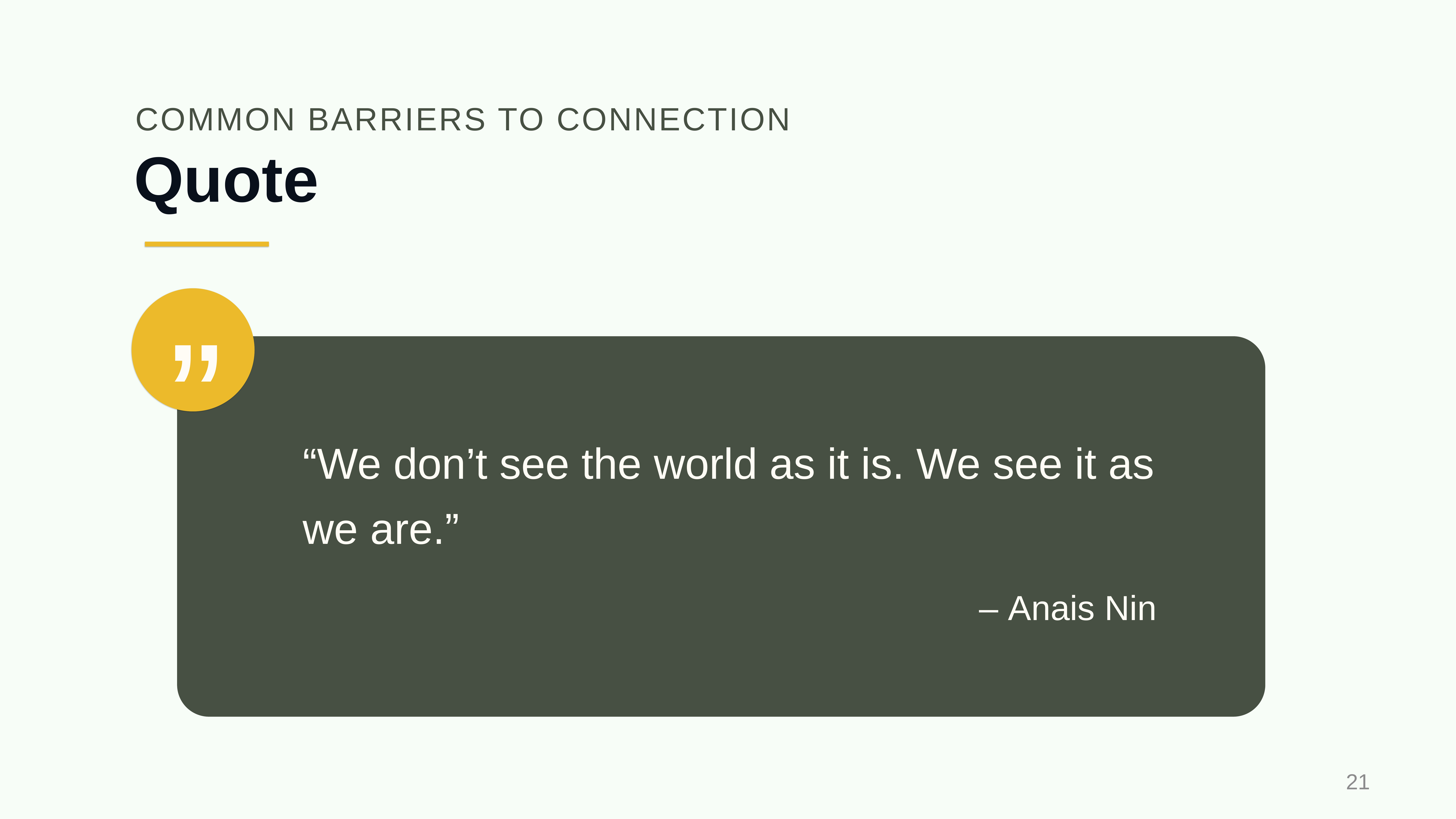

COMMON BARRIERS TO CONNECTION
# Quote

”

“We don’t see the world as it is. We see it as we are.”
– Anais Nin
21